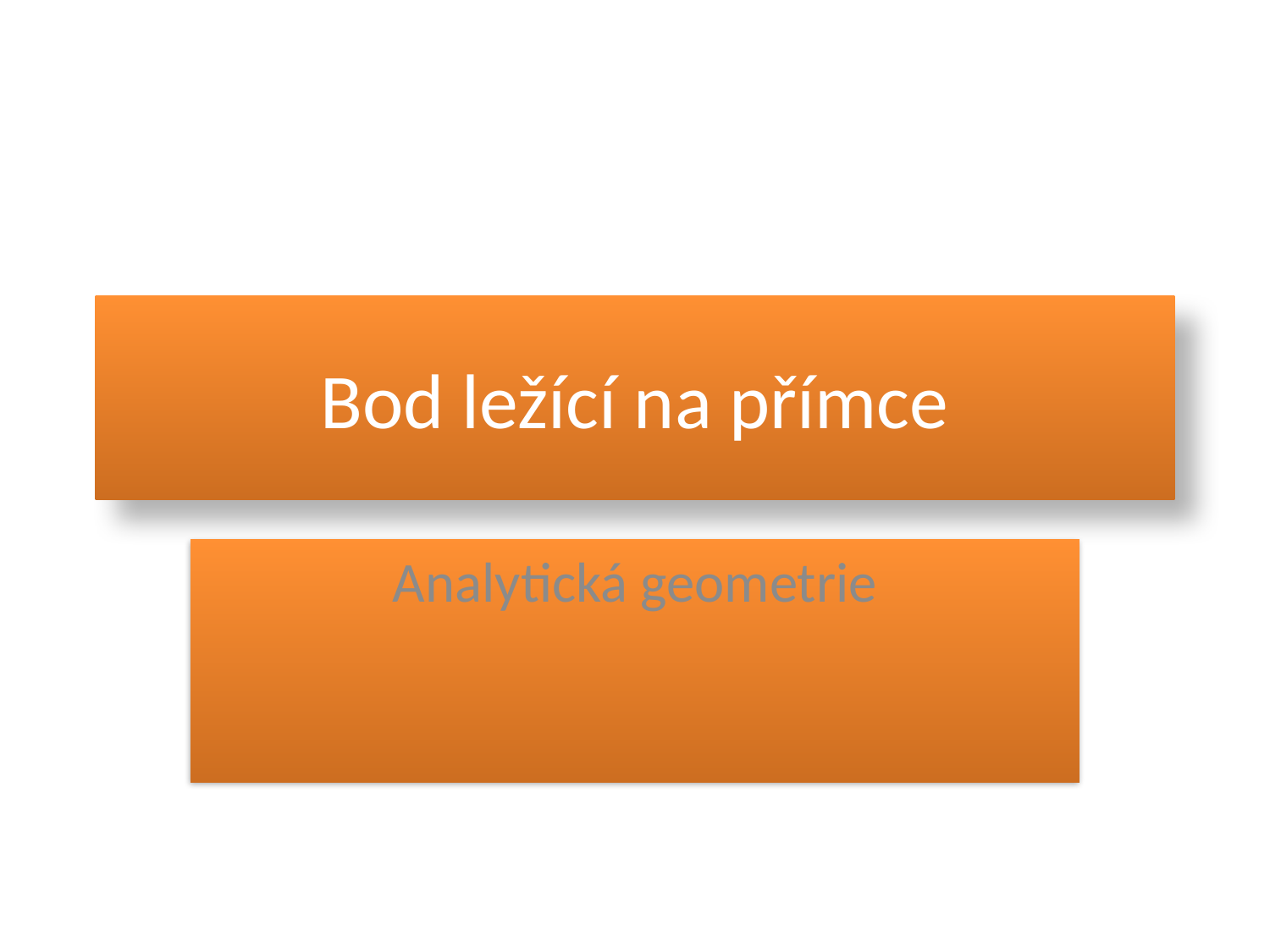

# Bod ležící na přímce
Analytická geometrie